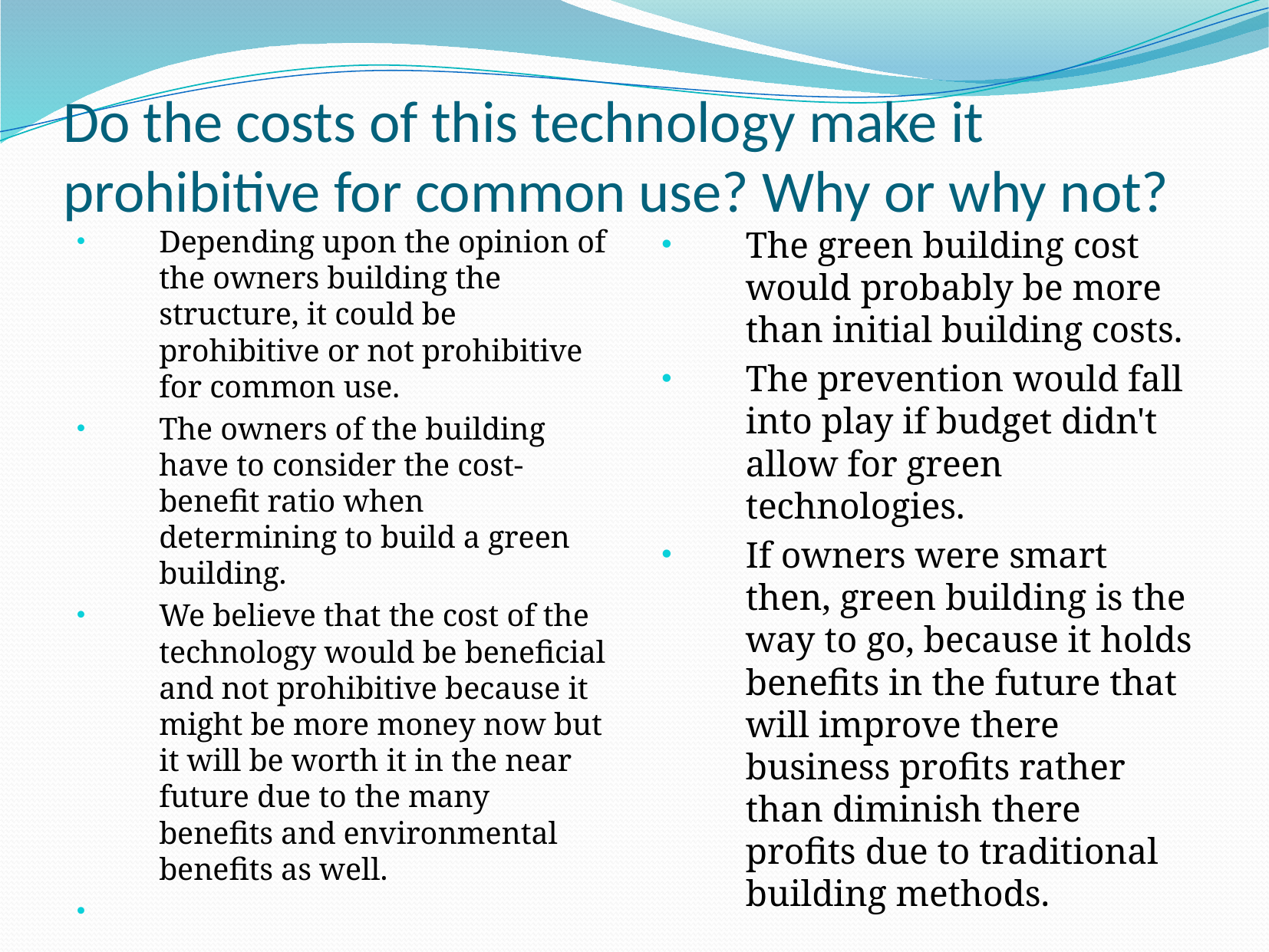

# Do the costs of this technology make it prohibitive for common use? Why or why not?
Depending upon the opinion of the owners building the structure, it could be prohibitive or not prohibitive for common use.
The owners of the building have to consider the cost-benefit ratio when determining to build a green building.
We believe that the cost of the technology would be beneficial and not prohibitive because it might be more money now but it will be worth it in the near future due to the many benefits and environmental benefits as well.

The green building cost would probably be more than initial building costs.
The prevention would fall into play if budget didn't allow for green technologies.
If owners were smart then, green building is the way to go, because it holds benefits in the future that will improve there business profits rather than diminish there profits due to traditional building methods.